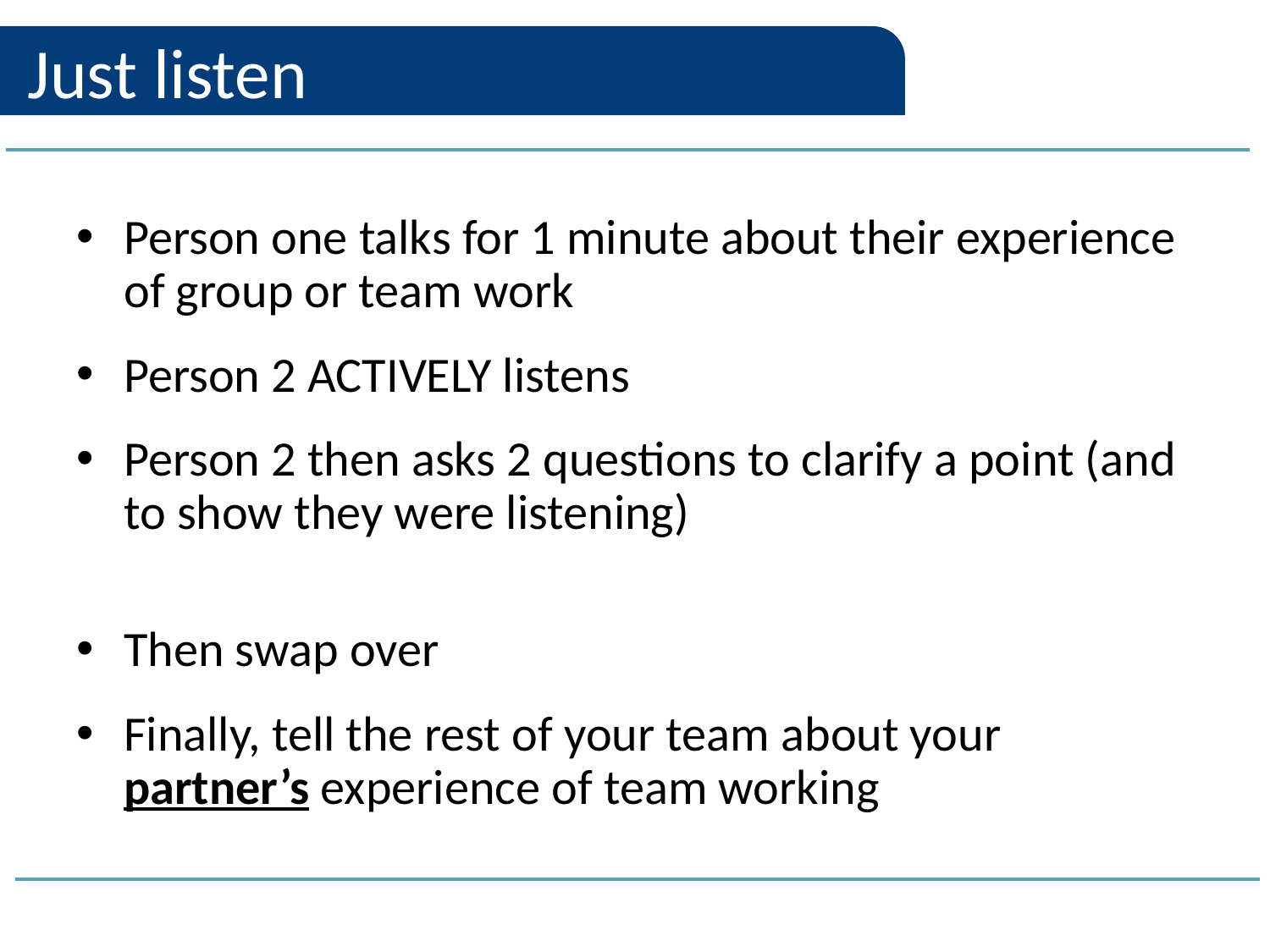

# Just listen
Person one talks for 1 minute about their experience of group or team work
Person 2 ACTIVELY listens
Person 2 then asks 2 questions to clarify a point (and to show they were listening)

Then swap over
Finally, tell the rest of your team about your partner’s experience of team working